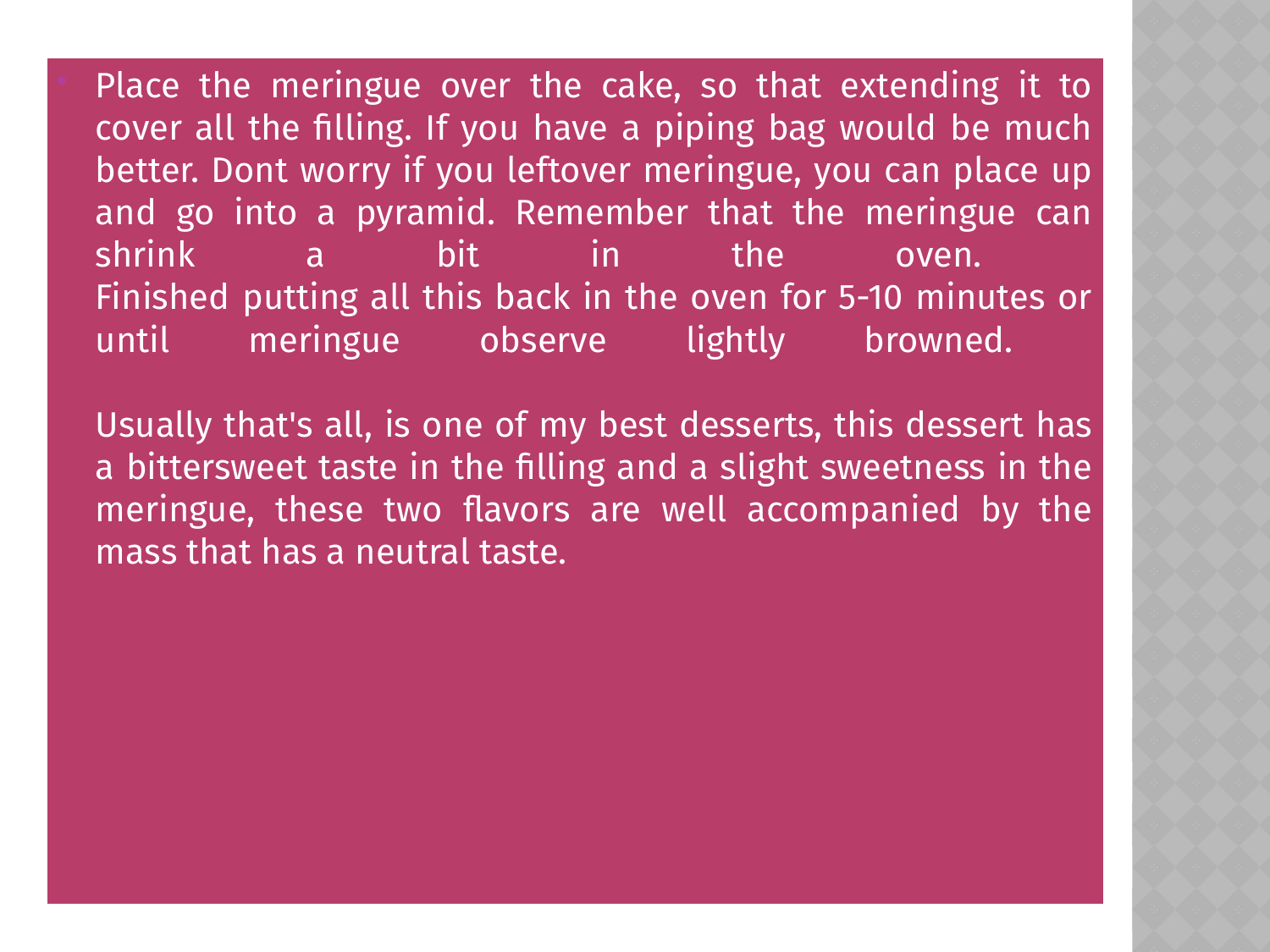

Place the meringue over the cake, so that extending it to cover all the filling. If you have a piping bag would be much better. Dont worry if you leftover meringue, you can place up and go into a pyramid. Remember that the meringue can shrink a bit in the oven.
Finished putting all this back in the oven for 5-10 minutes or until meringue observe lightly browned.
Usually that's all, is one of my best desserts, this dessert has a bittersweet taste in the filling and a slight sweetness in the meringue, these two flavors are well accompanied by the mass that has a neutral taste.